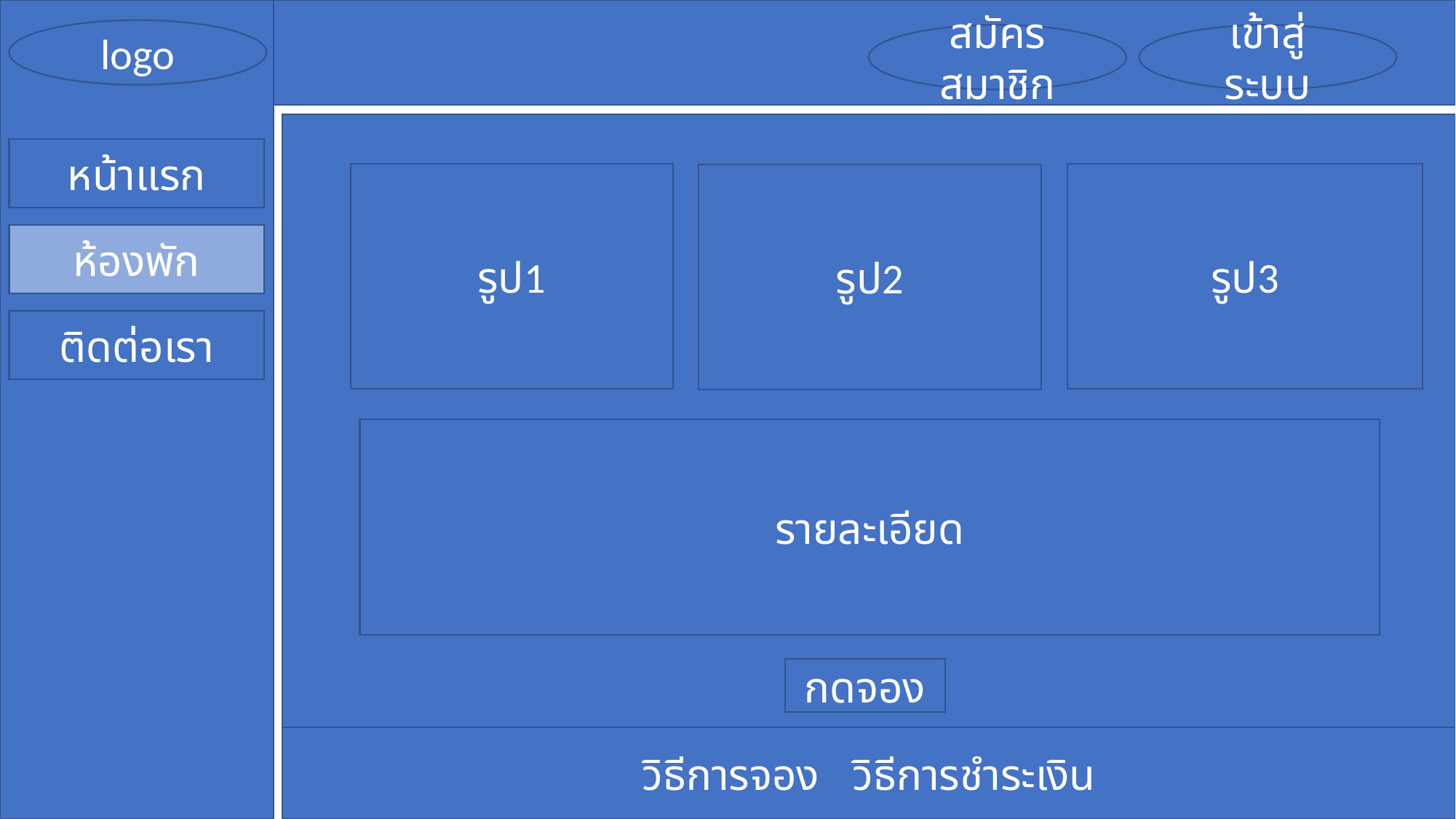

logo
สมัครสมาชิก
เข้าสู่ระบบ

หน้าแรก
รูป1
รูป3
รูป2
ห้องพัก
ติดต่อเรา
รายละเอียด
กดจอง

วิธีการจอง   วิธีการชำระเงิน